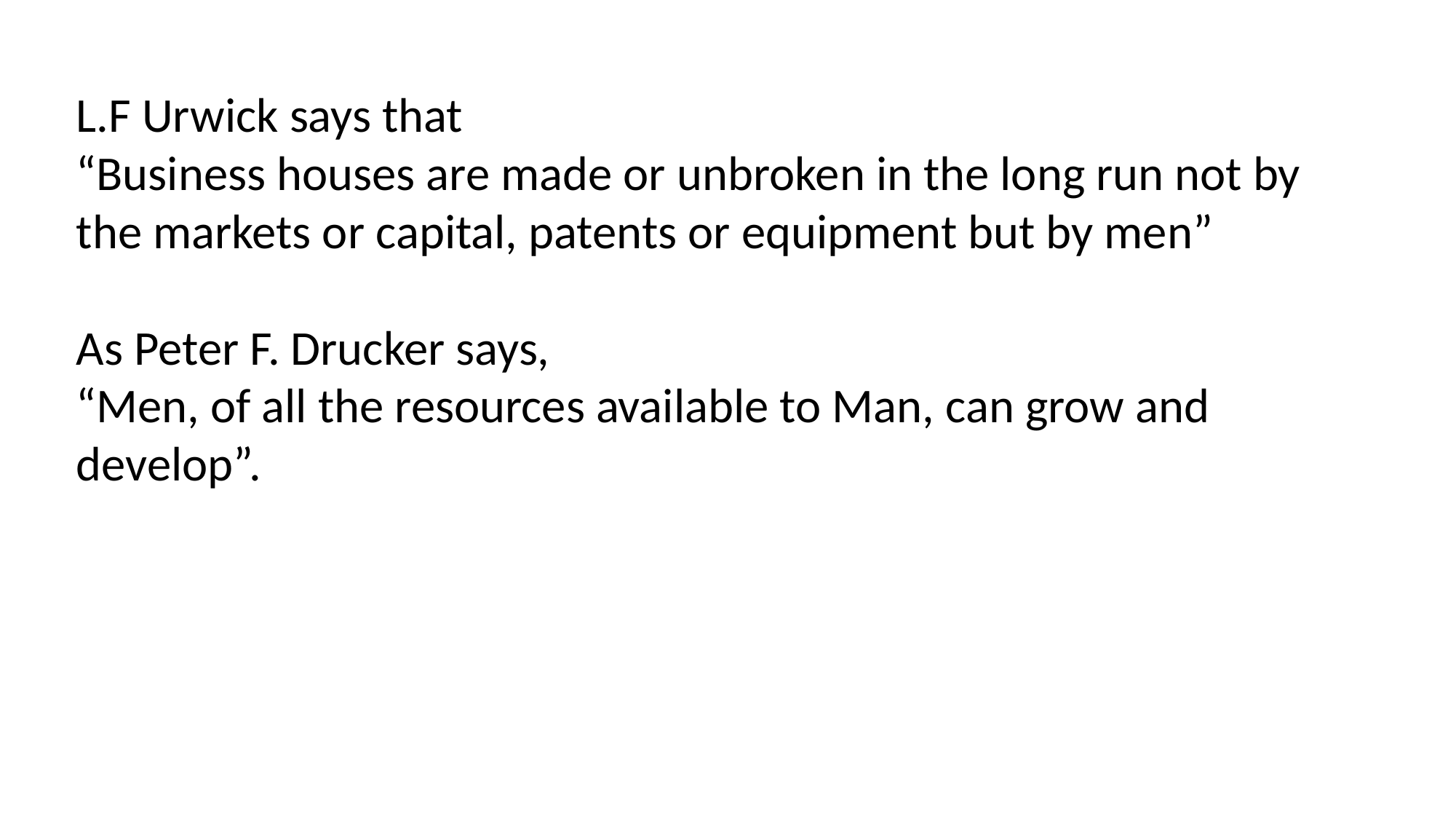

L.F Urwick says that
“Business houses are made or unbroken in the long run not by the markets or capital, patents or equipment but by men”

As Peter F. Drucker says,
“Men, of all the resources available to Man, can grow and develop”.